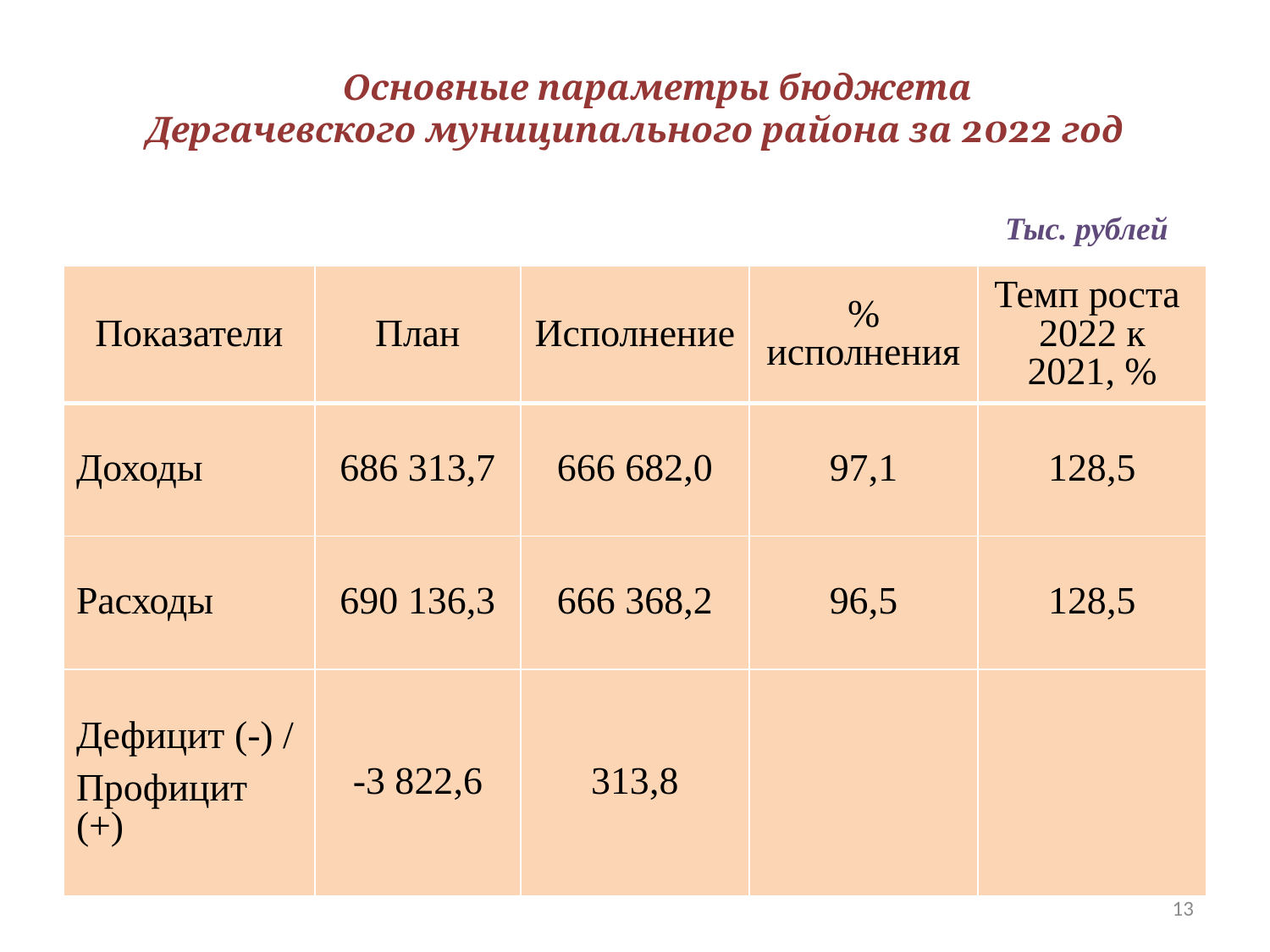

# Основные параметры бюджета Дергачевского муниципального района за 2022 год
Тыс. рублей
| Показатели | План | Исполнение | % исполнения | Темп роста 2022 к 2021, % |
| --- | --- | --- | --- | --- |
| Доходы | 686 313,7 | 666 682,0 | 97,1 | 128,5 |
| Расходы | 690 136,3 | 666 368,2 | 96,5 | 128,5 |
| Дефицит (-) / Профицит (+) | -3 822,6 | 313,8 |  |  |
13